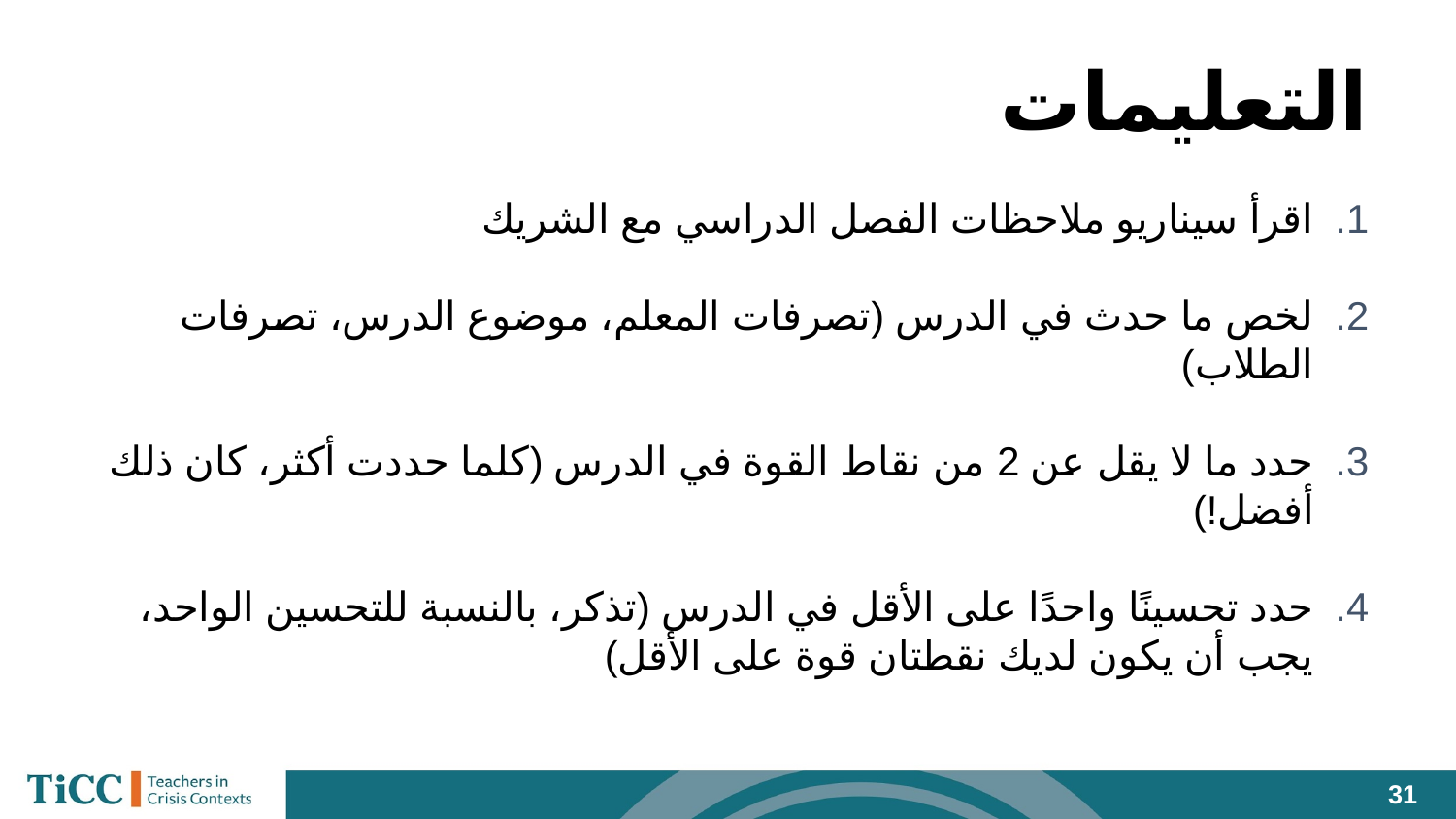

# التعليمات
اقرأ سيناريو ملاحظات الفصل الدراسي مع الشريك

لخص ما حدث في الدرس (تصرفات المعلم، موضوع الدرس، تصرفات الطلاب)

حدد ما لا يقل عن 2 من نقاط القوة في الدرس (كلما حددت أكثر، كان ذلك أفضل!)

حدد تحسينًا واحدًا على الأقل في الدرس (تذكر، بالنسبة للتحسين الواحد، يجب أن يكون لديك نقطتان قوة على الأقل)
31